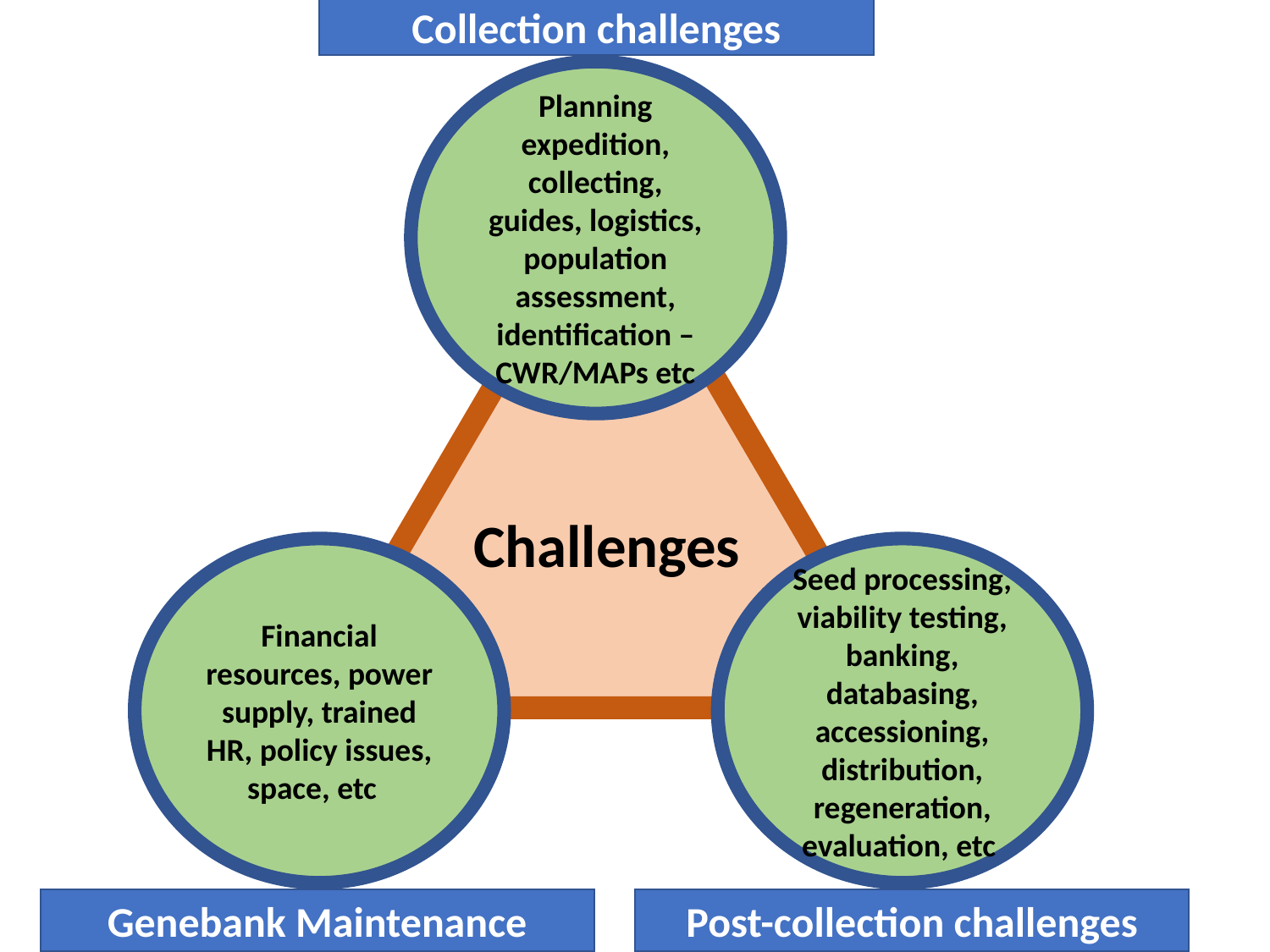

Collection challenges
Planning expedition,
collecting,
guides, logistics, population assessment,
identification – CWR/MAPs etc
Challenges

Seed processing, viability testing, banking, databasing, accessioning, distribution, regeneration, evaluation, etc
Financial resources, power supply, trained HR, policy issues, space, etc
Post-collection challenges
Genebank Maintenance